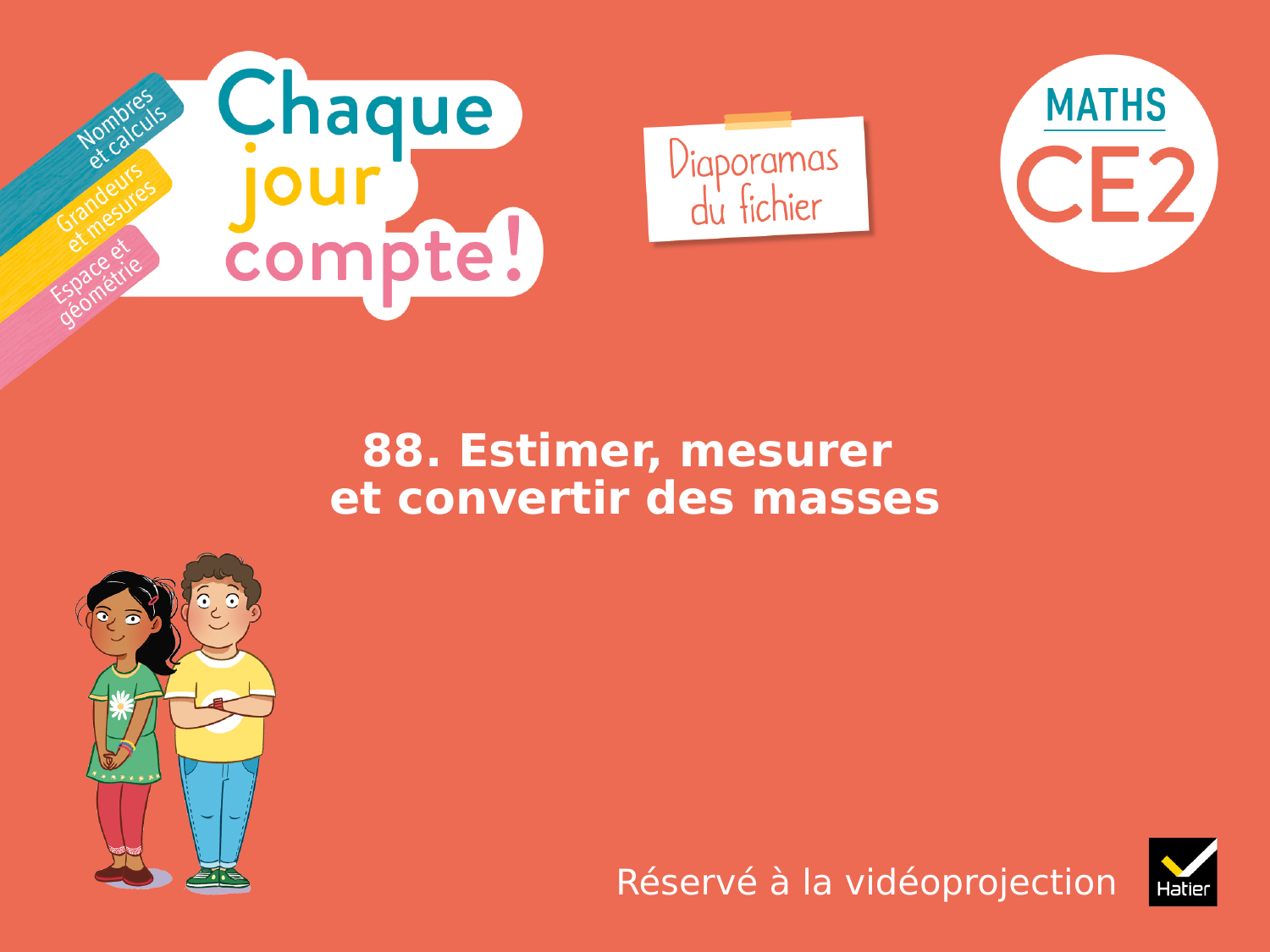

# 88. Estimer, mesurer et convertir des masses